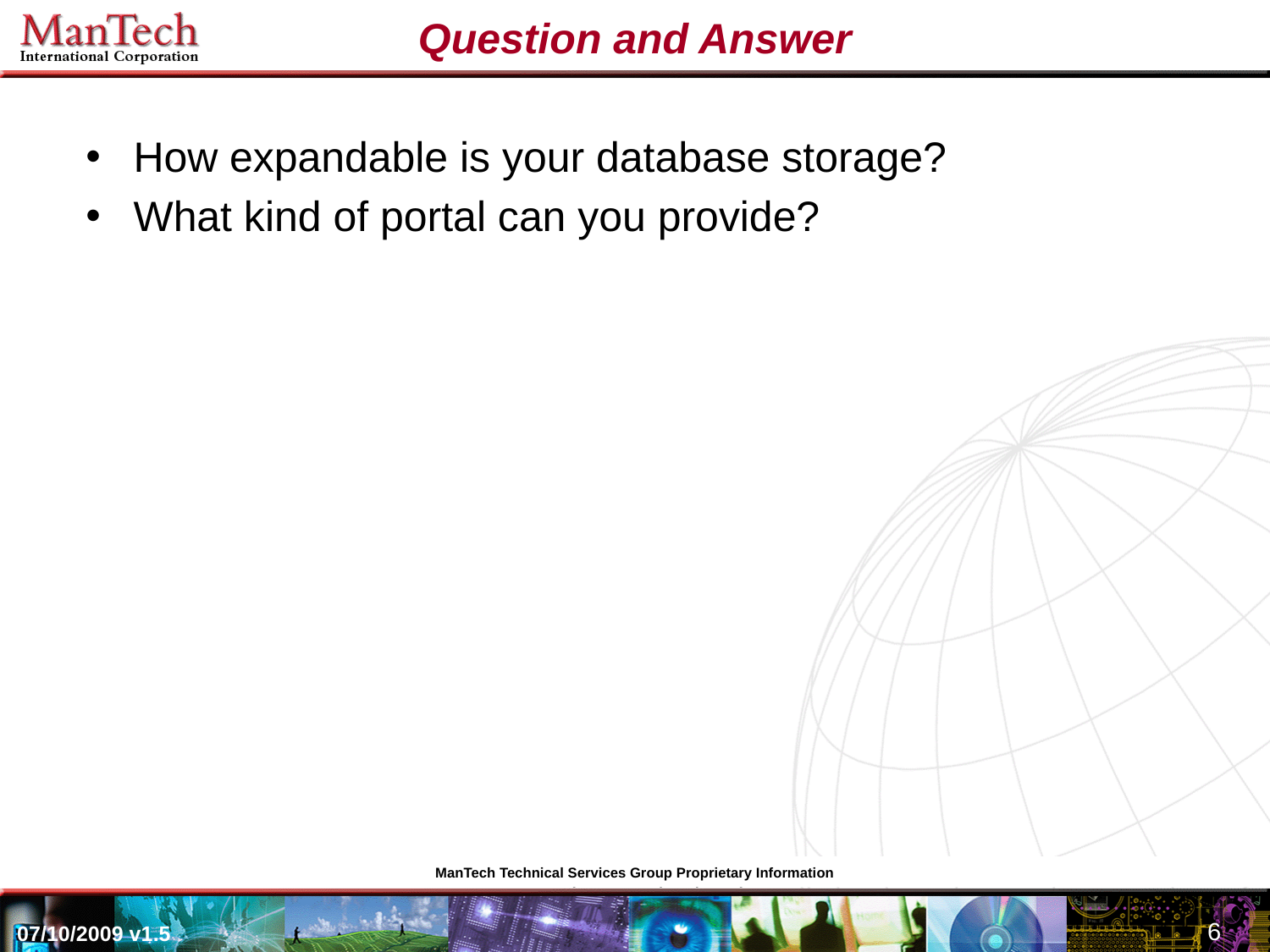

# Question and Answer
How expandable is your database storage?
What kind of portal can you provide?

ManTech Technical Services Group Proprietary Information